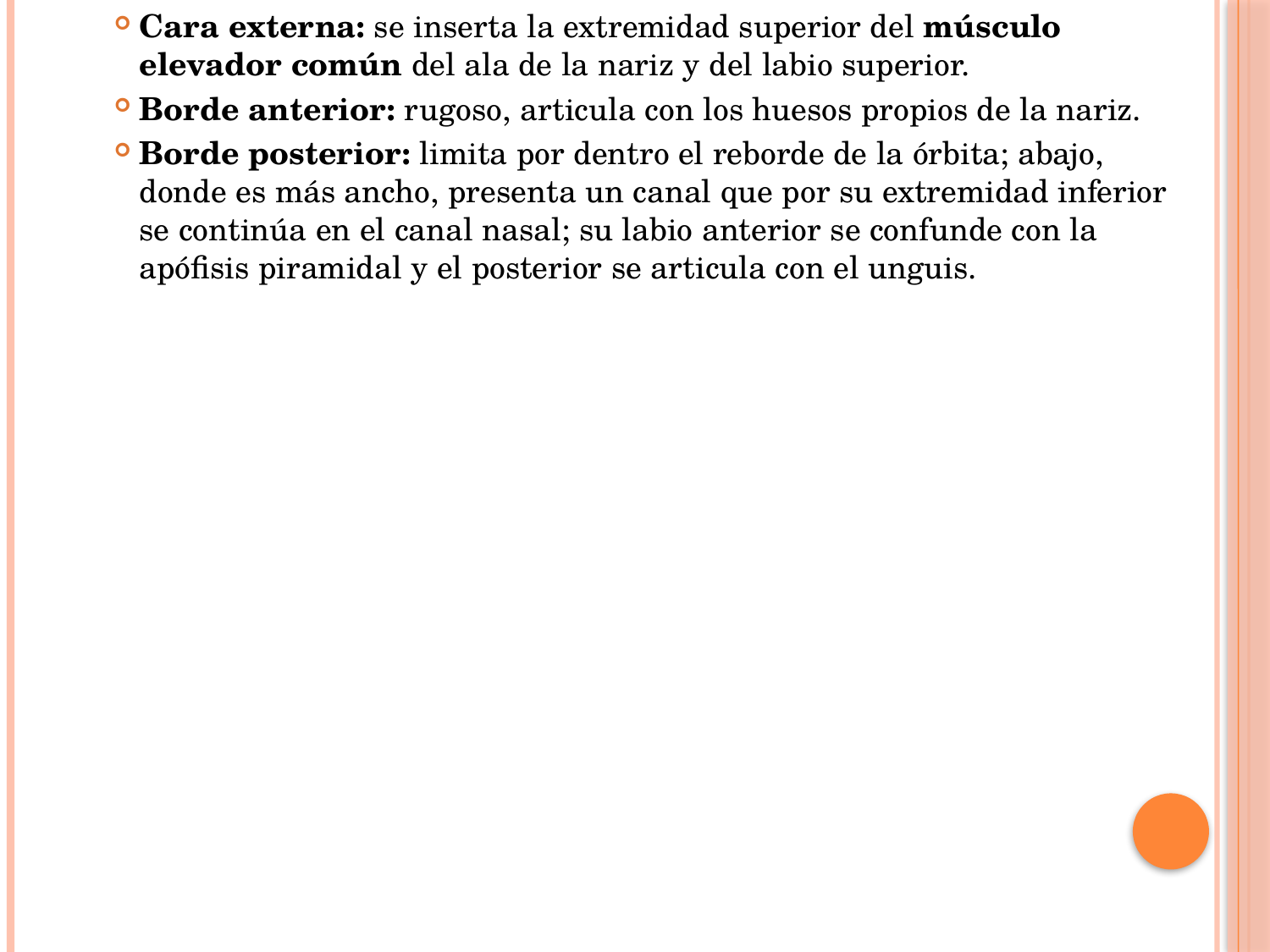

Cara externa: se inserta la extremidad superior del músculo elevador común del ala de la nariz y del labio superior.
Borde anterior: rugoso, articula con los huesos propios de la nariz.
Borde posterior: limita por dentro el reborde de la órbita; abajo, donde es más ancho, presenta un canal que por su extremidad inferior se continúa en el canal nasal; su labio anterior se confunde con la apófisis piramidal y el posterior se articula con el unguis.